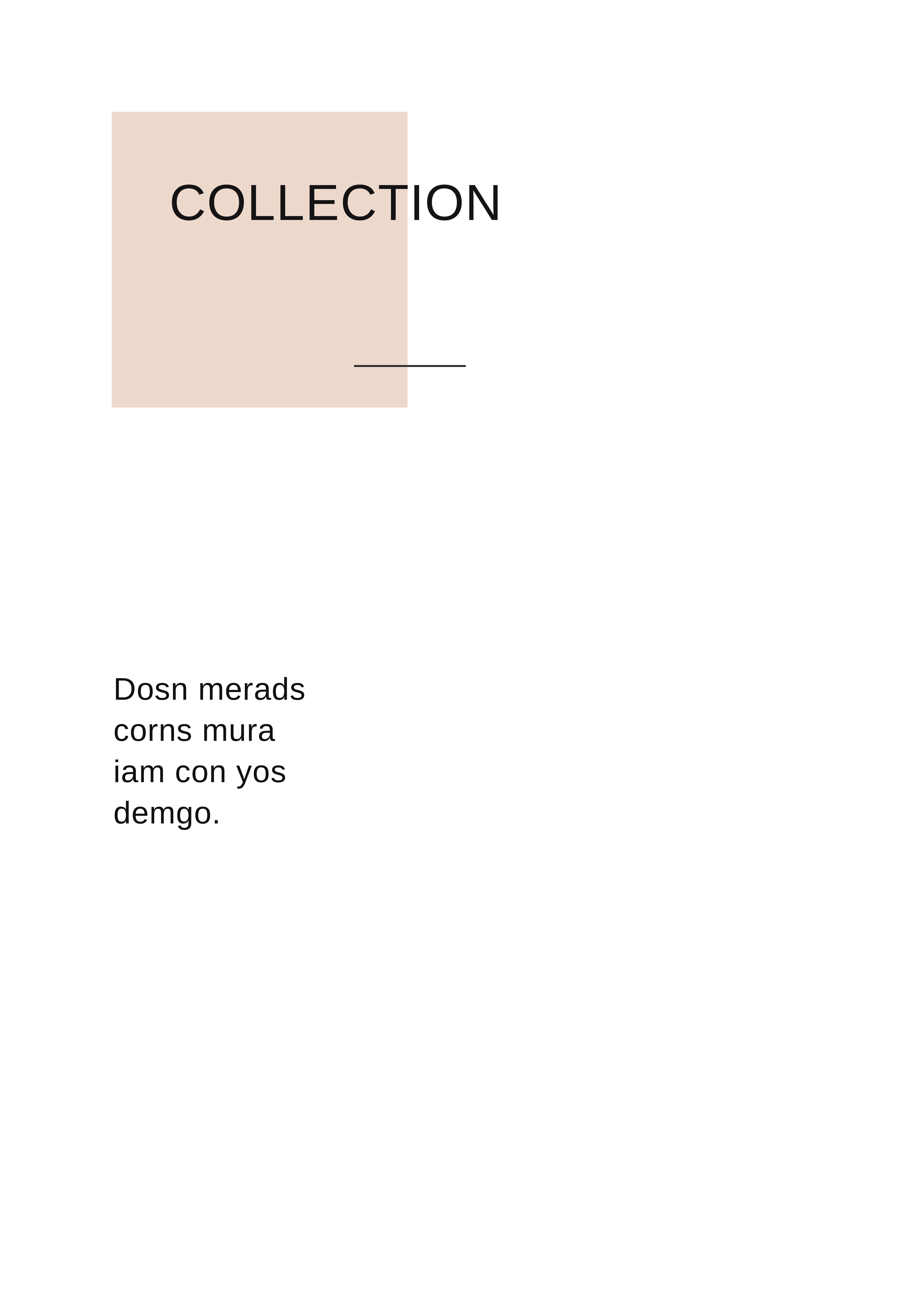

COLLECTION

Dosn merads corns mura
iam con yos demgo.